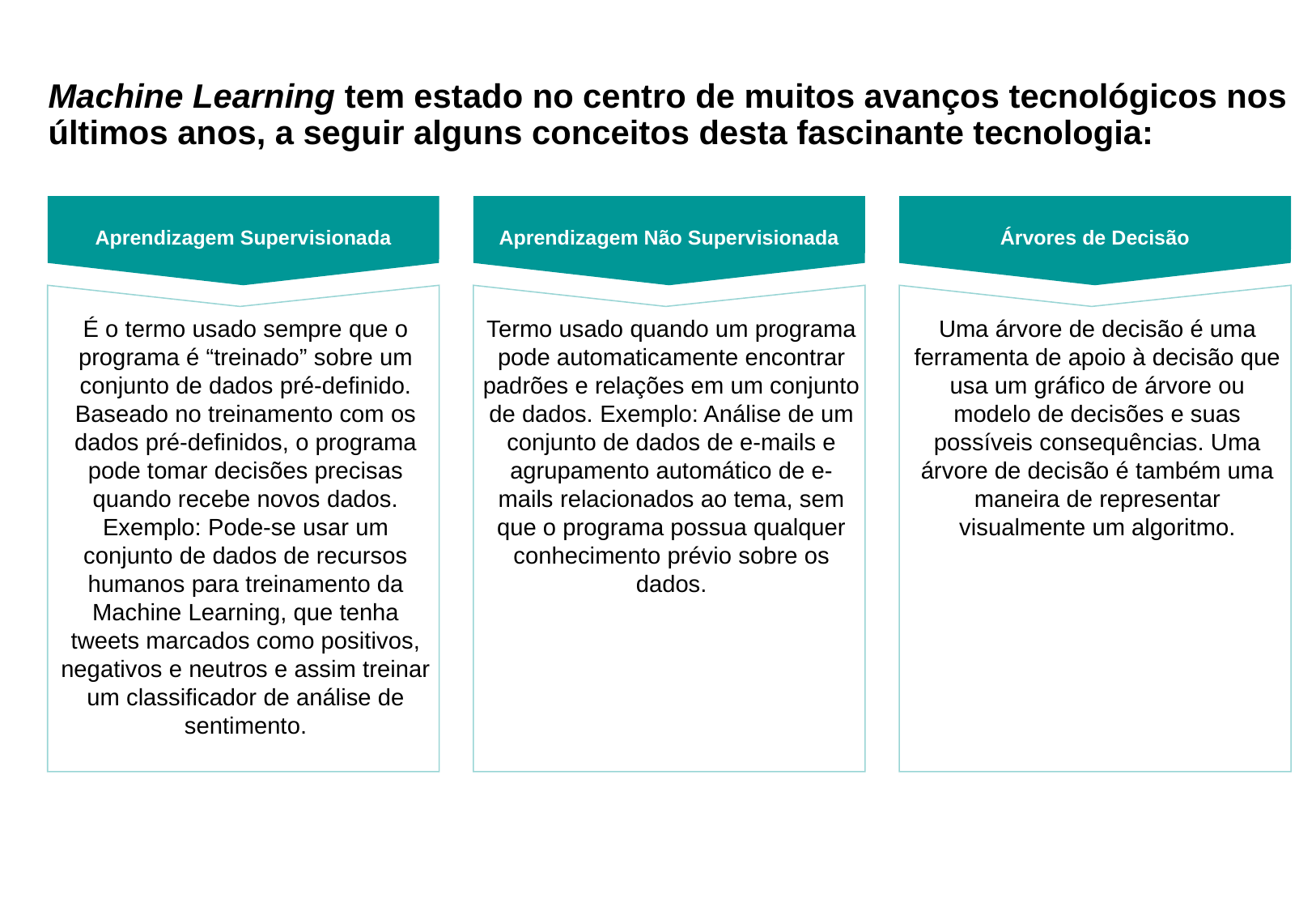

Machine Learning tem estado no centro de muitos avanços tecnológicos nos últimos anos, a seguir alguns conceitos desta fascinante tecnologia:
Aprendizagem Supervisionada
Aprendizagem Não Supervisionada
Árvores de Decisão
É o termo usado sempre que o programa é “treinado” sobre um conjunto de dados pré-definido. Baseado no treinamento com os dados pré-definidos, o programa pode tomar decisões precisas quando recebe novos dados. Exemplo: Pode-se usar um conjunto de dados de recursos humanos para treinamento da Machine Learning, que tenha tweets marcados como positivos, negativos e neutros e assim treinar um classificador de análise de sentimento.
Termo usado quando um programa pode automaticamente encontrar padrões e relações em um conjunto de dados. Exemplo: Análise de um conjunto de dados de e-mails e agrupamento automático de e-mails relacionados ao tema, sem que o programa possua qualquer conhecimento prévio sobre os dados.
Uma árvore de decisão é uma ferramenta de apoio à decisão que usa um gráfico de árvore ou modelo de decisões e suas possíveis consequências. Uma árvore de decisão é também uma maneira de representar visualmente um algoritmo.